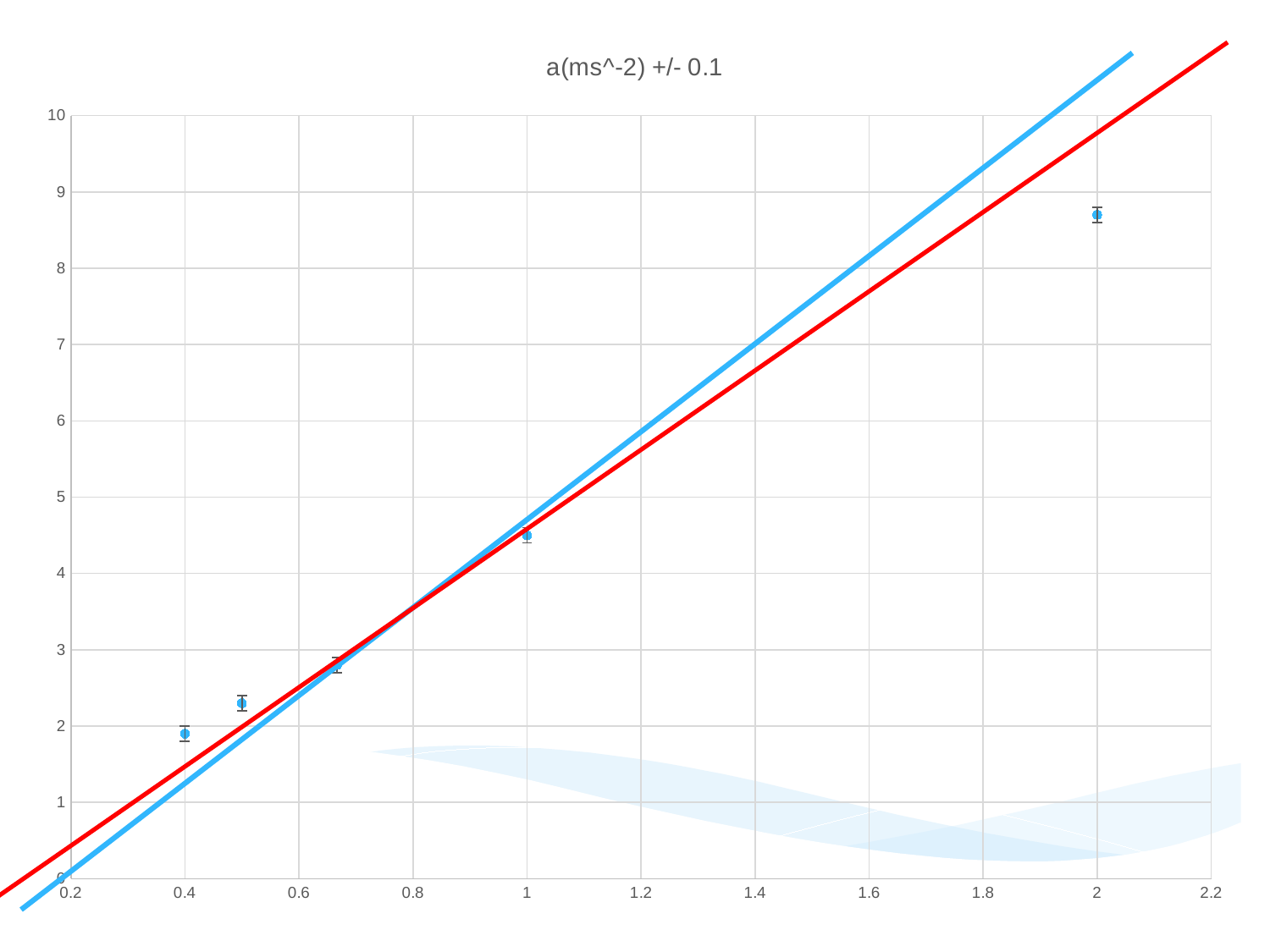

### Chart:

| Category | a(ms^-2) +/- 0.1 |
|---|---|